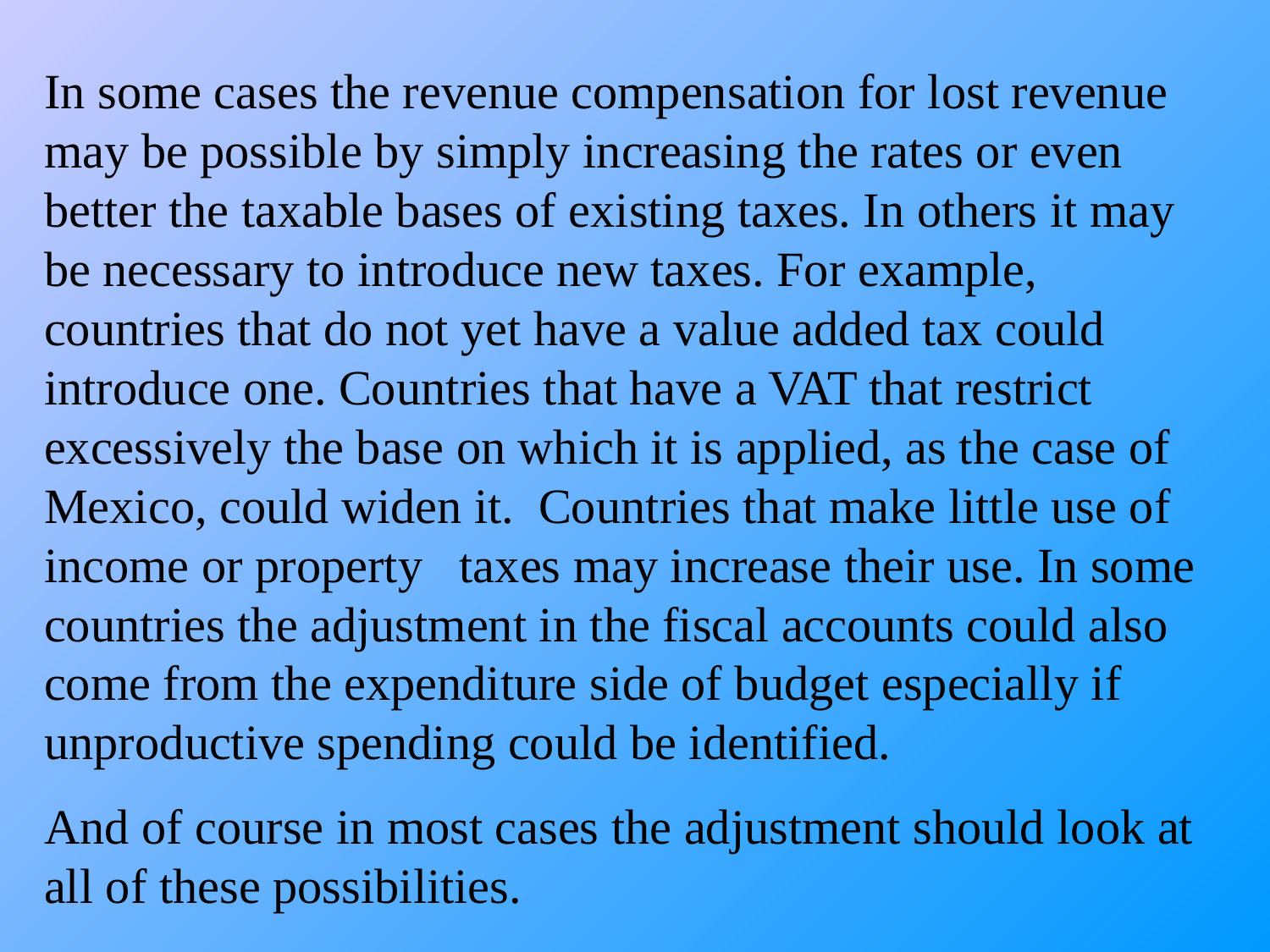

In some cases the revenue compensation for lost revenue may be possible by simply increasing the rates or even better the taxable bases of existing taxes. In others it may be necessary to introduce new taxes. For example, countries that do not yet have a value added tax could introduce one. Countries that have a VAT that restrict excessively the base on which it is applied, as the case of Mexico, could widen it.  Countries that make little use of income or property   taxes may increase their use. In some countries the adjustment in the fiscal accounts could also come from the expenditure side of budget especially if unproductive spending could be identified.
And of course in most cases the adjustment should look at all of these possibilities.